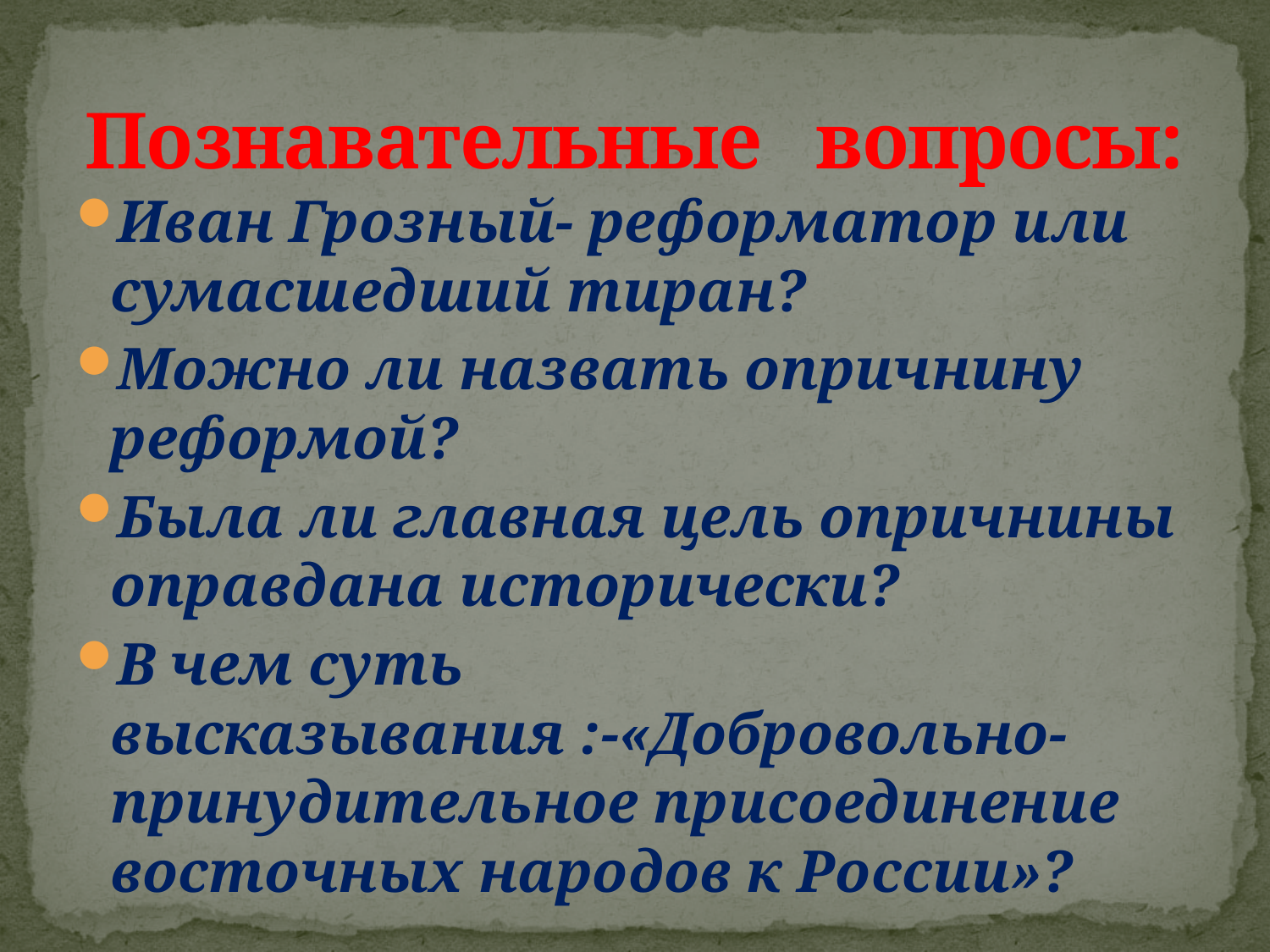

# Познавательные   вопросы:
Иван Грозный- реформатор или сумасшедший тиран?
Можно ли назвать опричнину реформой?
Была ли главная цель опричнины оправдана исторически?
В чем суть высказывания :-«Добровольно- принудительное присоединение восточных народов к России»?